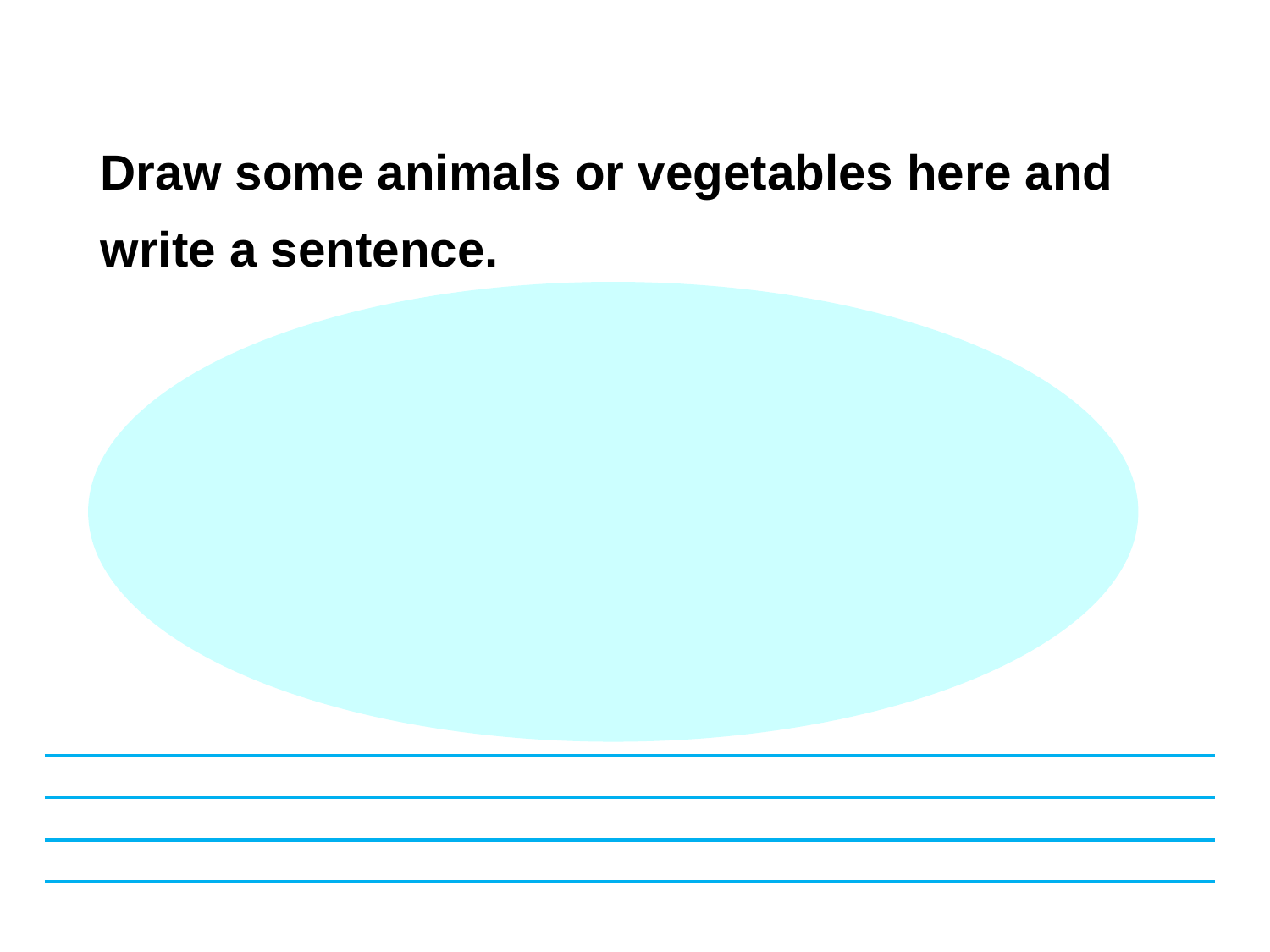

Draw some animals or vegetables here and
write a sentence.